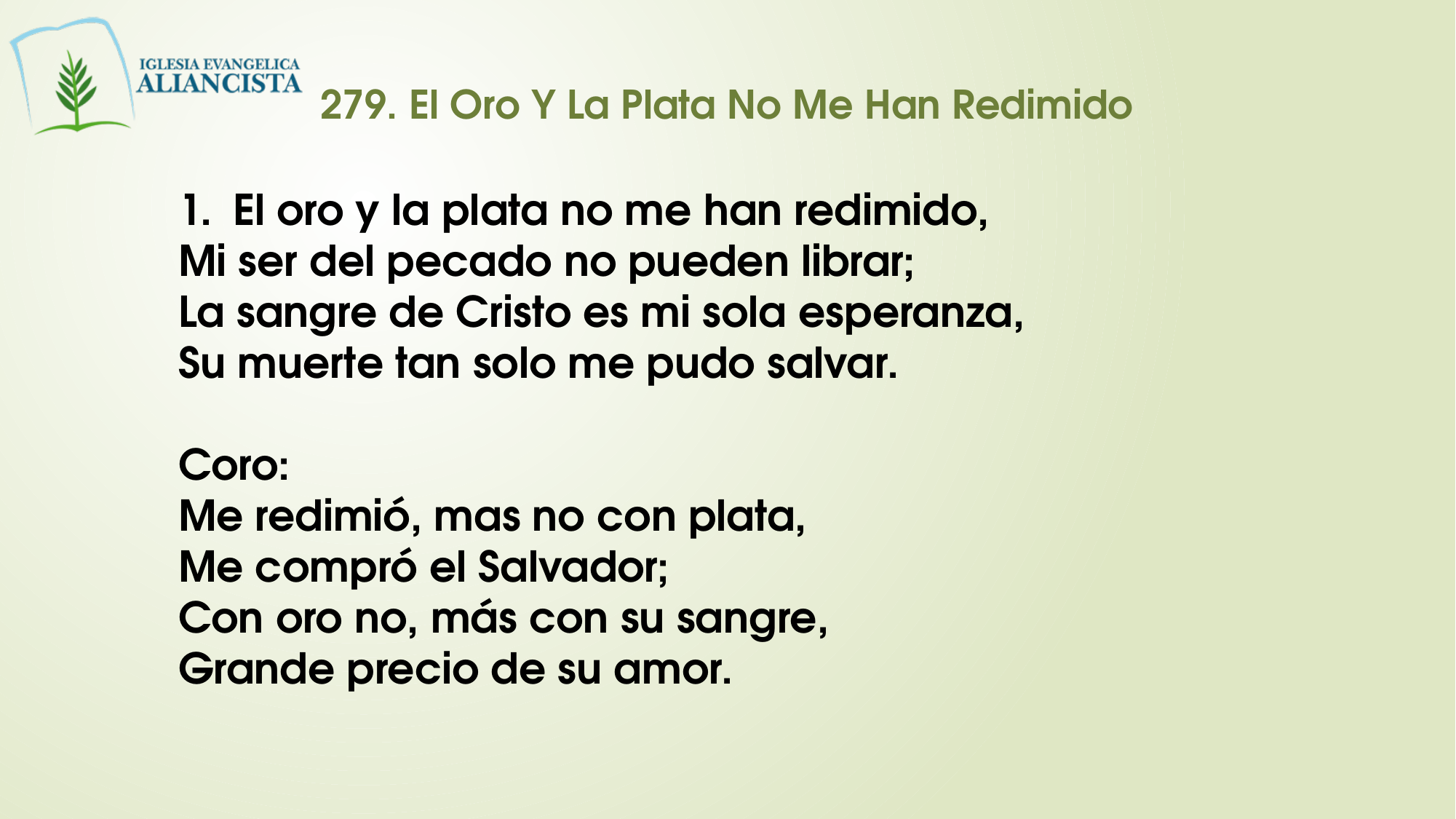

279. El Oro Y La Plata No Me Han Redimido
El oro y la plata no me han redimido,
Mi ser del pecado no pueden librar;
La sangre de Cristo es mi sola esperanza,
Su muerte tan solo me pudo salvar.

Coro:
Me redimió, mas no con plata,
Me compró el Salvador;
Con oro no, más con su sangre,
Grande precio de su amor.